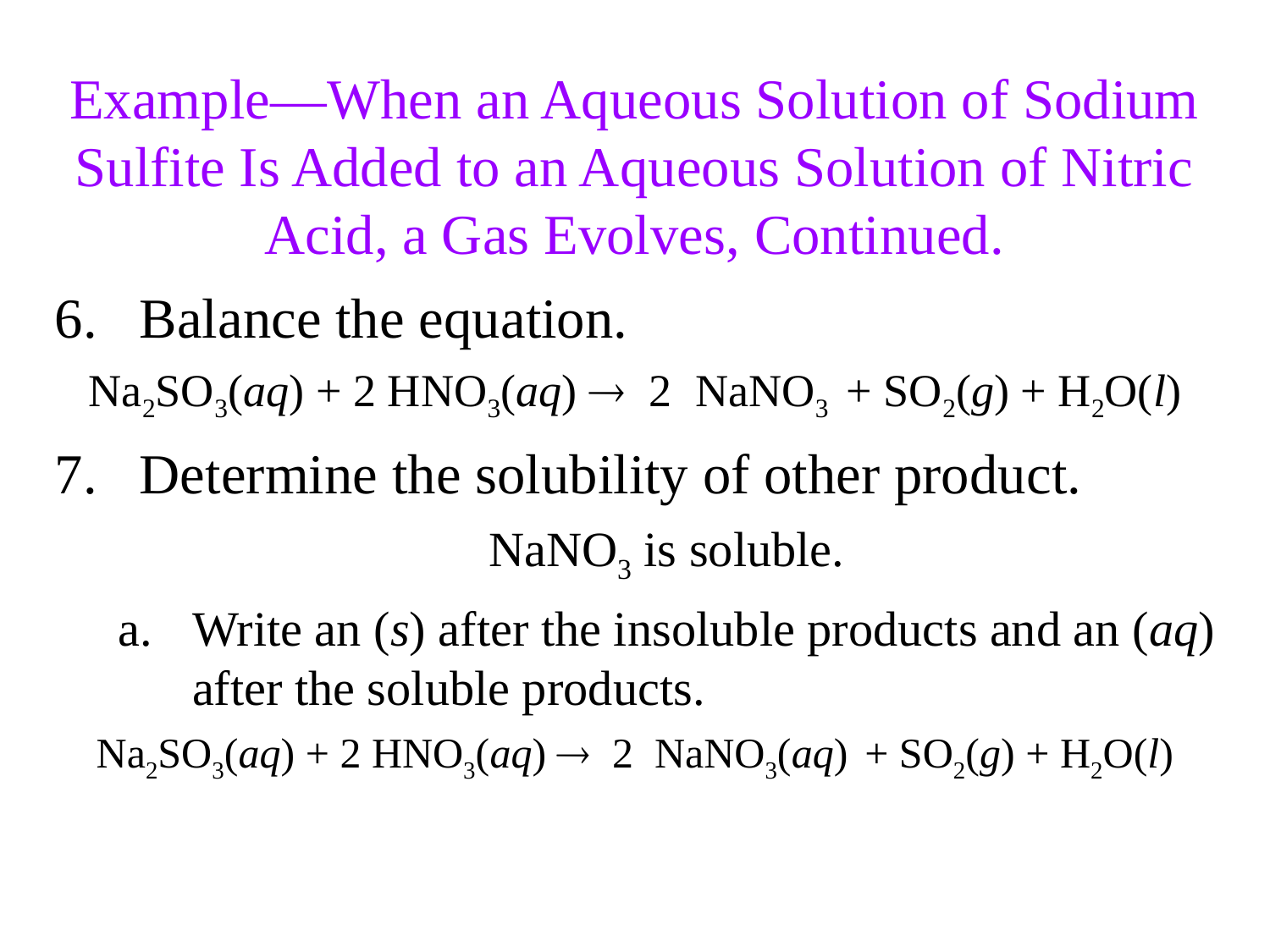

Example—When an Aqueous Solution of Sodium Sulfite Is Added to an Aqueous Solution of Nitric Acid, a Gas Evolves, Continued.
Balance the equation.
Na2SO3(aq) + 2 HNO3(aq) → 2 NaNO3  + SO2(g) + H2O(l)
Determine the solubility of other product.
NaNO3 is soluble.
a.	Write an (s) after the insoluble products and an (aq) after the soluble products.
Na2SO3(aq) + 2 HNO3(aq) → 2 NaNO3(aq)  + SO2(g) + H2O(l)